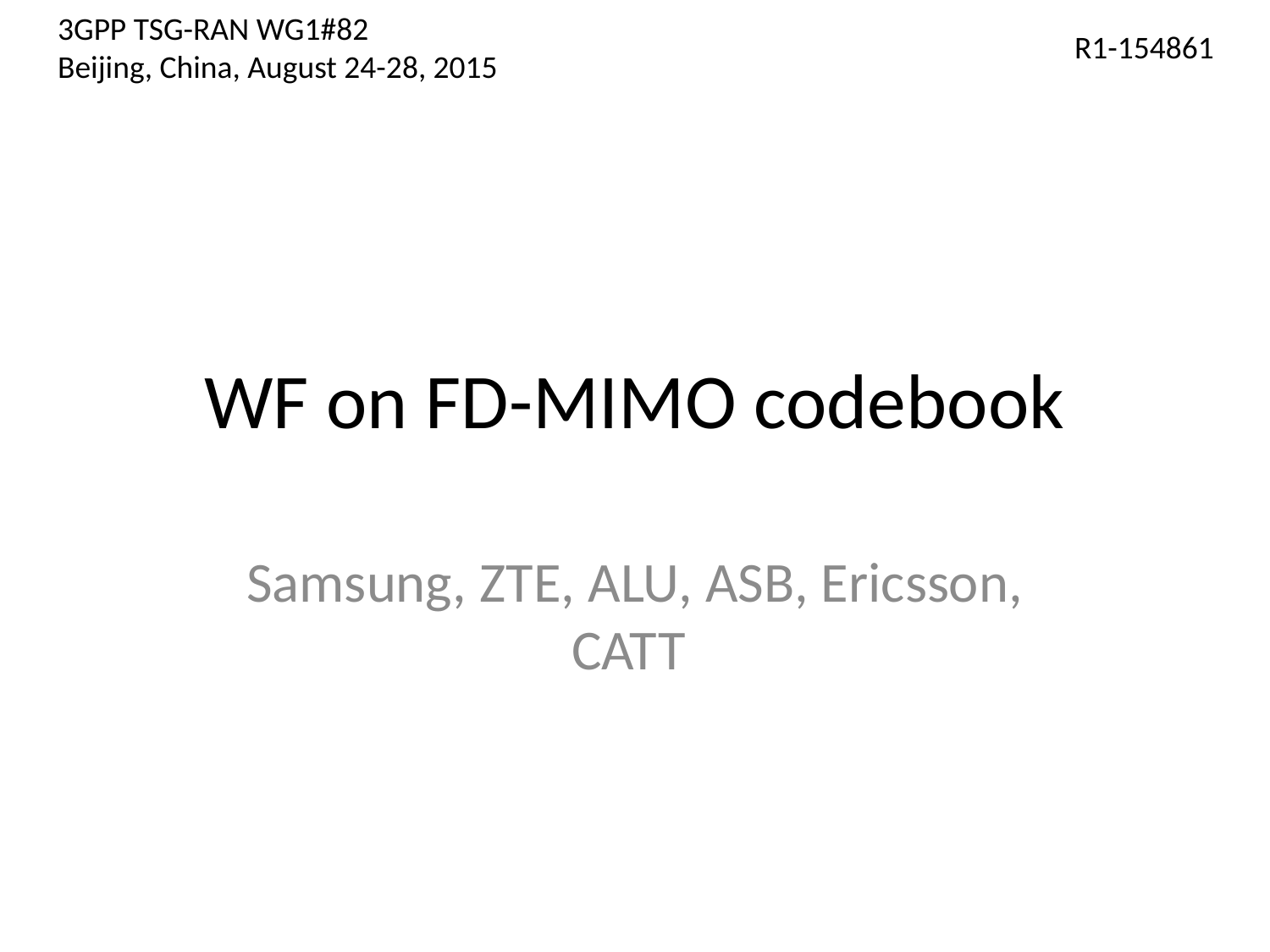

3GPP TSG-RAN WG1#82
Beijing, China, August 24-28, 2015
R1-154861
# WF on FD-MIMO codebook
Samsung, ZTE, ALU, ASB, Ericsson, CATT